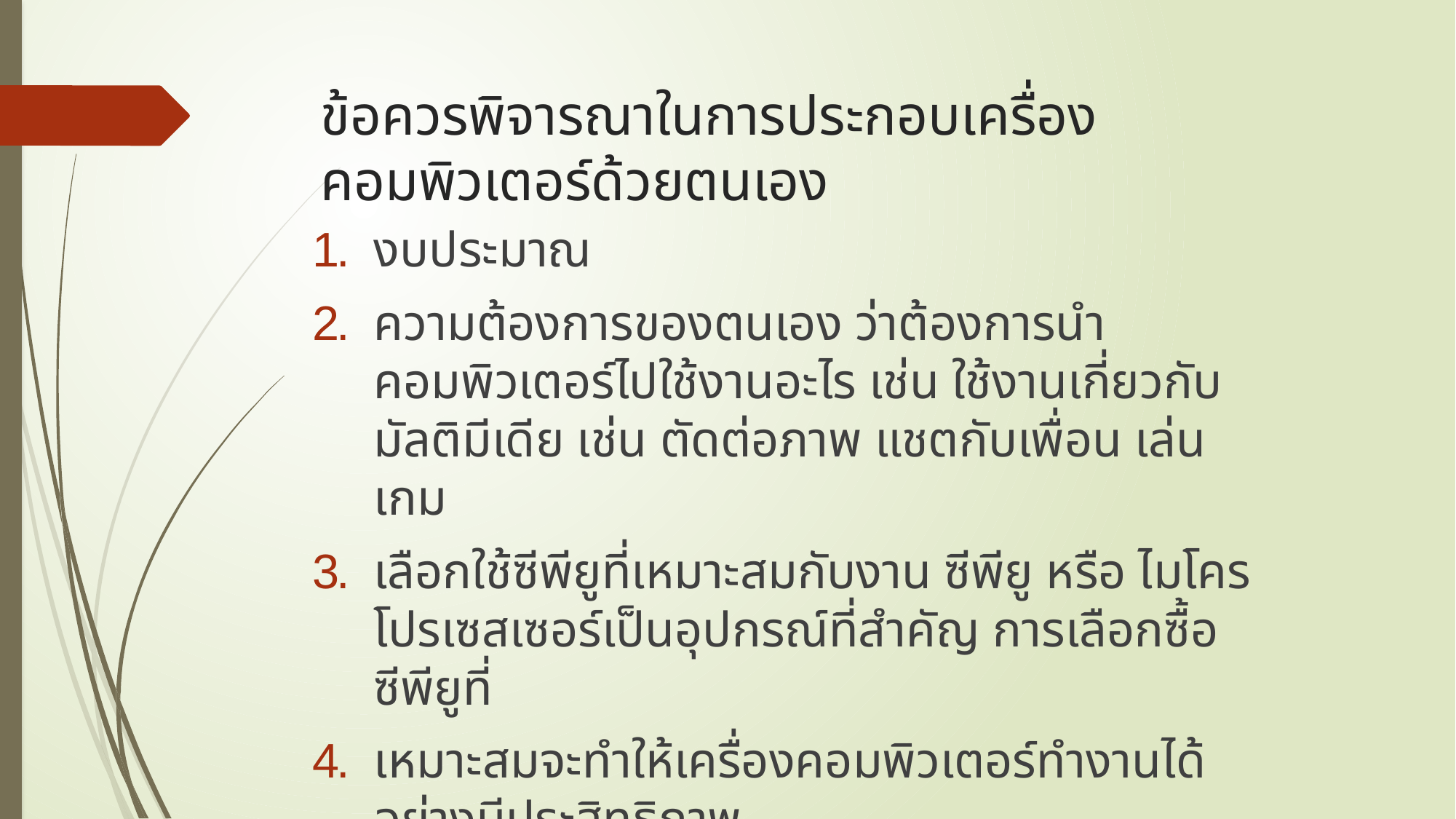

# ข้อควรพิจารณาในการประกอบเครื่องคอมพิวเตอร์ด้วยตนเอง
งบประมาณ
ความต้องการของตนเอง ว่าต้องการนำคอมพิวเตอร์ไปใช้งานอะไร เช่น ใช้งานเกี่ยวกับมัลติมีเดีย เช่น ตัดต่อภาพ แชตกับเพื่อน เล่นเกม
เลือกใช้ซีพียูที่เหมาะสมกับงาน ซีพียู หรือ ไมโครโปรเซสเซอร์เป็นอุปกรณ์ที่สำคัญ การเลือกซื้อซีพียูที่
เหมาะสมจะทำให้เครื่องคอมพิวเตอร์ทำงานได้อย่างมีประสิทธิภาพ
เลือกกราฟิกการ์ดที่เหมาะสมกับการใช้งาน เช่น เล่นเกม ดูภาพยนตร์ ชมวีดีโอ